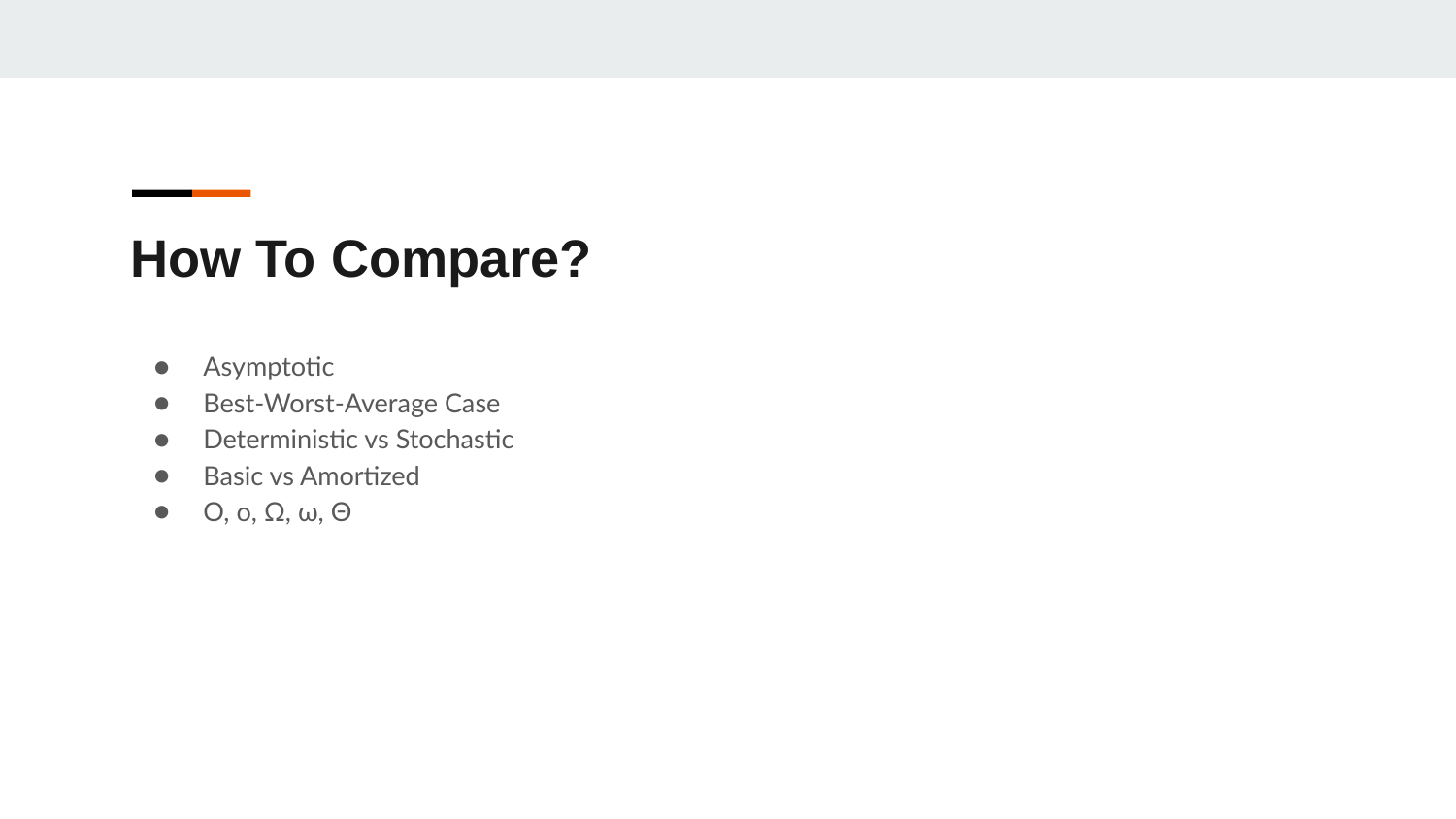

How To Compare?
Asymptotic
Best-Worst-Average Case
Deterministic vs Stochastic
Basic vs Amortized
O, o, Ω, ω, Θ